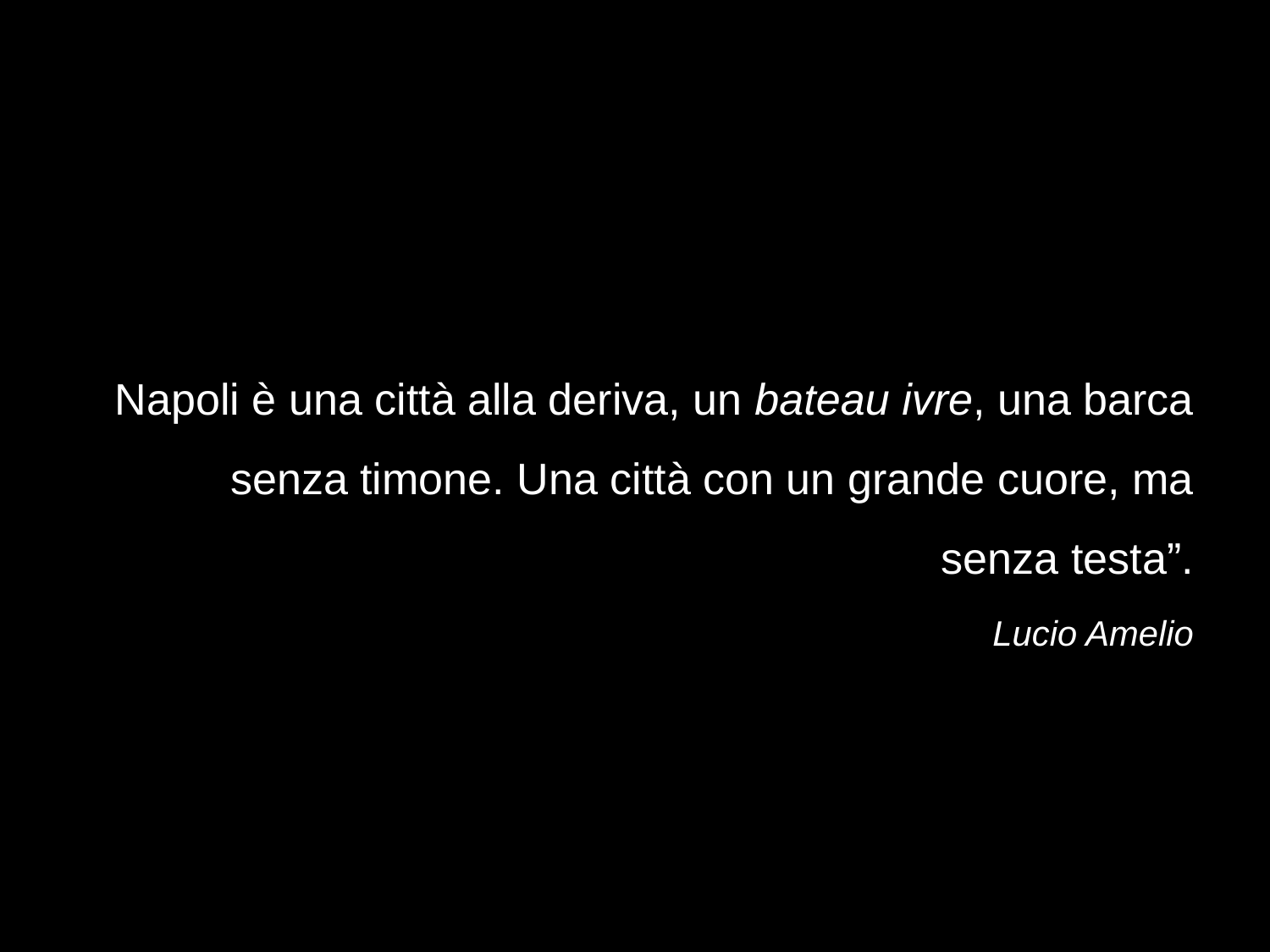

“Napoli è una città alla deriva, un bateau ivre, una barca senza timone. Una città con un grande cuore, ma senza testa”.
Lucio Amelio